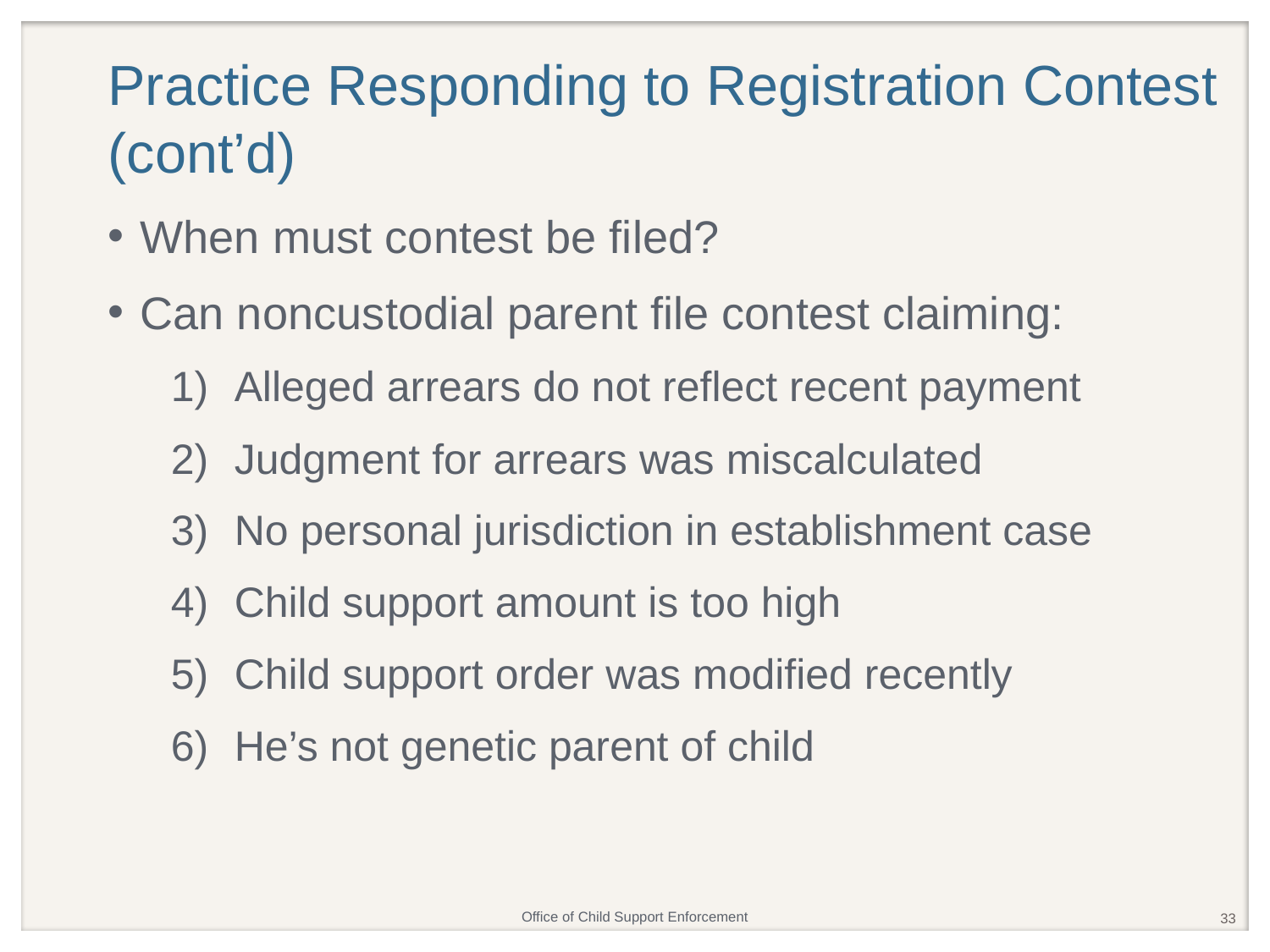

# Practice Responding to Registration Contest (cont’d)
When must contest be filed?
Can noncustodial parent file contest claiming:
Alleged arrears do not reflect recent payment
Judgment for arrears was miscalculated
No personal jurisdiction in establishment case
Child support amount is too high
Child support order was modified recently
He’s not genetic parent of child

33